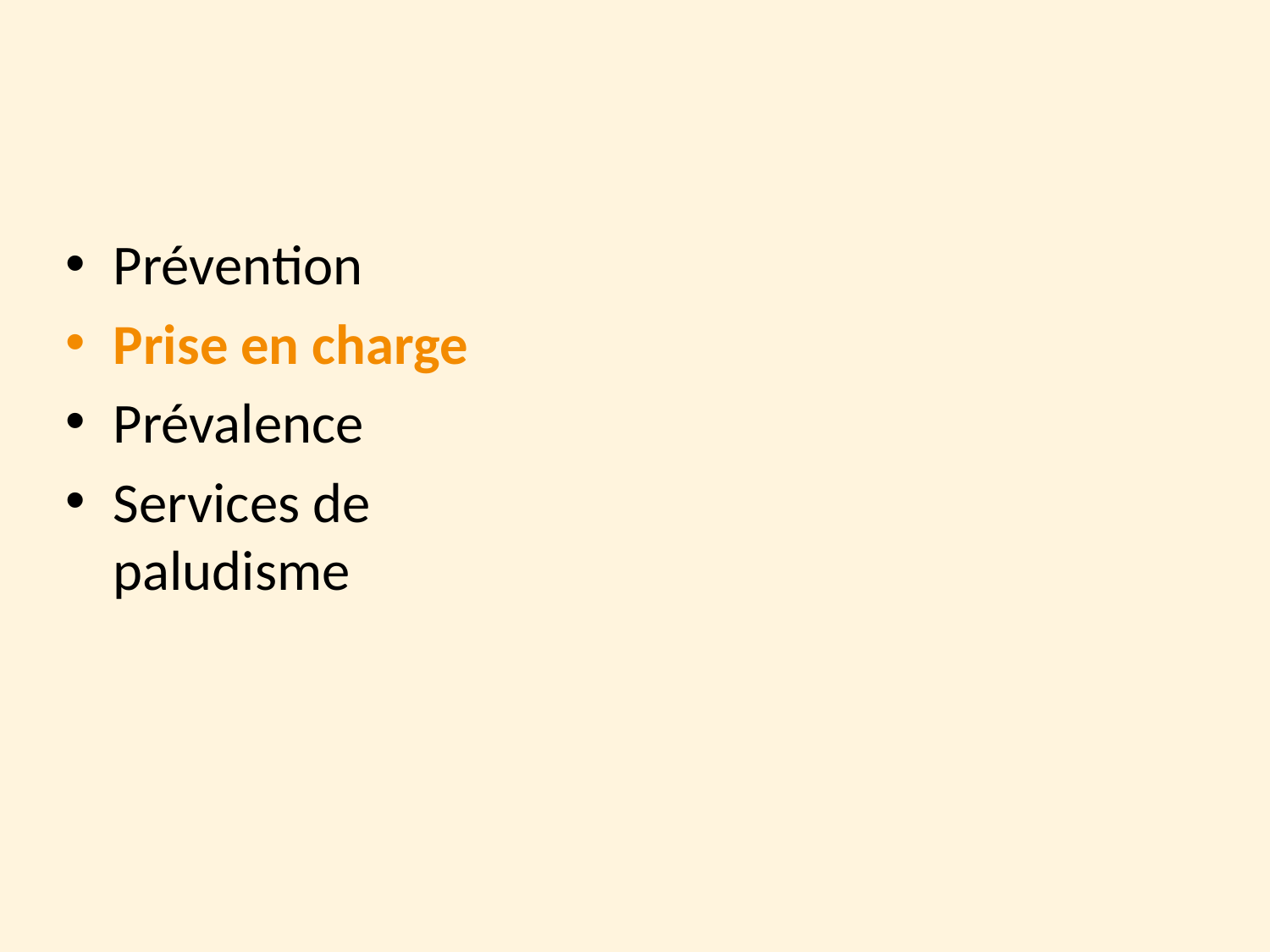

Prévention
Prise en charge
Prévalence
Services de paludisme